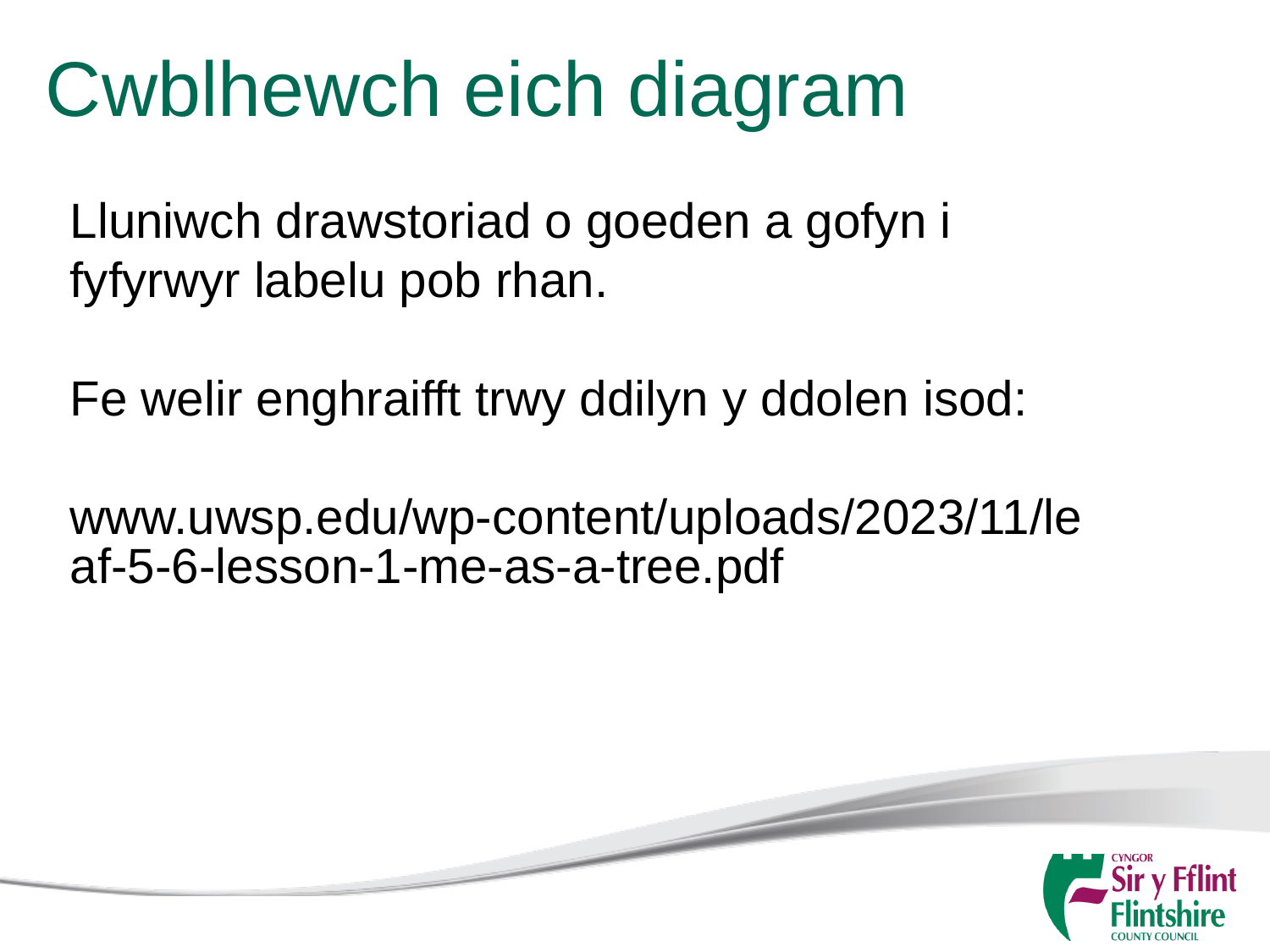

# Cwblhewch eich diagram
Lluniwch drawstoriad o goeden a gofyn i fyfyrwyr labelu pob rhan.

Fe welir enghraifft trwy ddilyn y ddolen isod:

www.uwsp.edu/wp-content/uploads/2023/11/leaf-5-6-lesson-1-me-as-a-tree.pdf